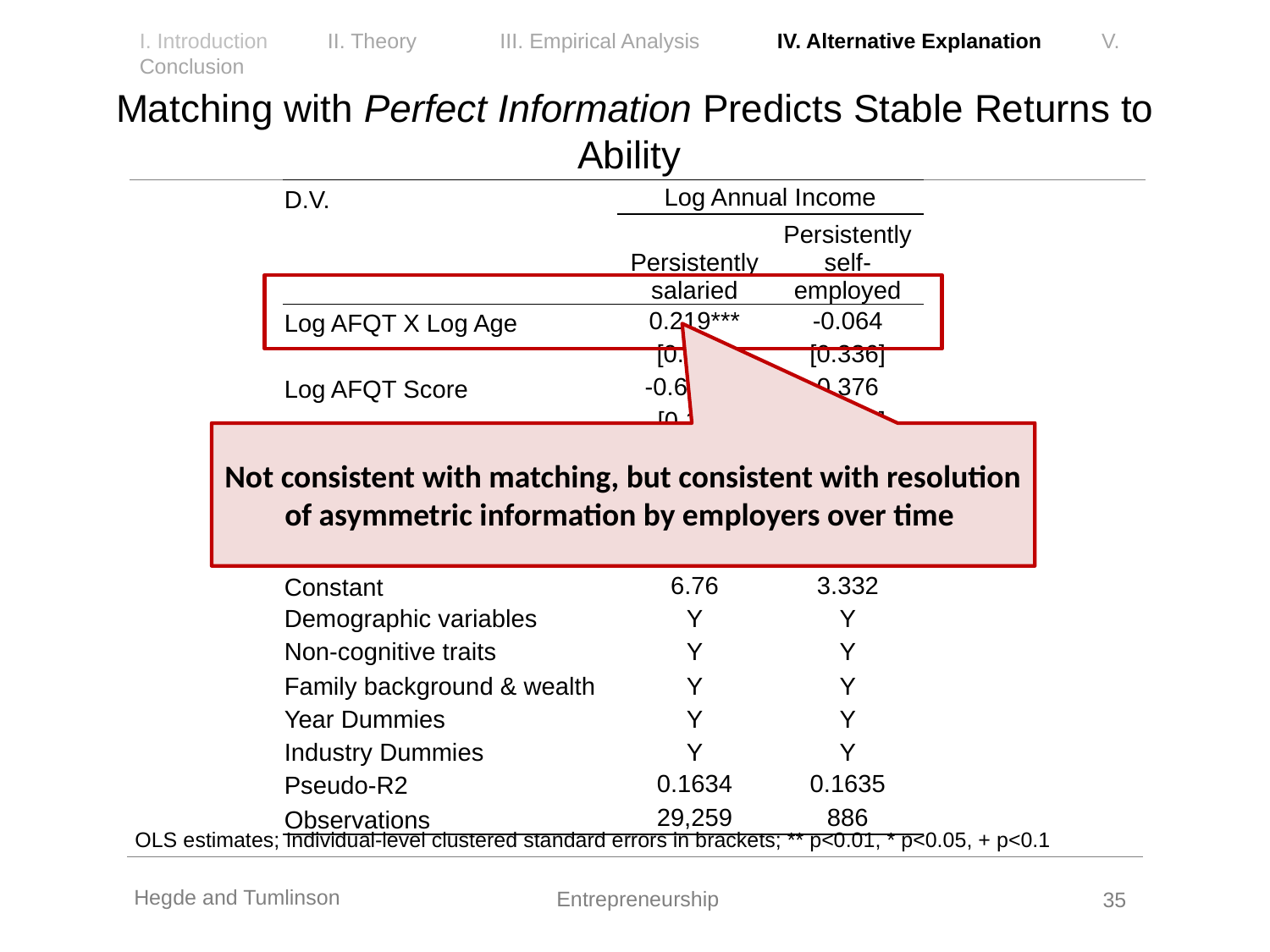

I. Introduction          II. Theory              III. Empirical Analysis             IV. Alternative Explanation          V. Conclusion
# Matching with Perfect Information Predicts Stable Returns to Ability
| D.V. | Log Annual Income |  |
| --- | --- | --- |
|  | Persistently salaried | Persistently self-employed |
| Log AFQT X Log Age | 0.219\*\*\* | -0.064 |
|  | [0.031] | [0.336] |
| Log AFQT Score | -0.661\*\*\* | 0.376 |
|  | [0.115] | [1.253] |
| Log Years of Education | 1.041\*\*\* | 1.717\*\*\* |
|  | [0.031] | [0.325] |
| Log Age | -0.248\*\* | 0.184 |
|  | [0.113] | [1.283] |
| Constant | 6.76 | 3.332 |
| Demographic variables | Y | Y |
| Non-cognitive traits | Y | Y |
| Family background & wealth | Y | Y |
| Year Dummies | Y | Y |
| Industry Dummies | Y | Y |
| Pseudo-R2 | 0.1634 | 0.1635 |
| Observations | 29,259 | 886 |

Not consistent with matching, but consistent with resolution of asymmetric information by employers over time
OLS estimates; Individual-level clustered standard errors in brackets; ** p<0.01, * p<0.05, + p<0.1
35
Hegde and Tumlinson
Entrepreneurship